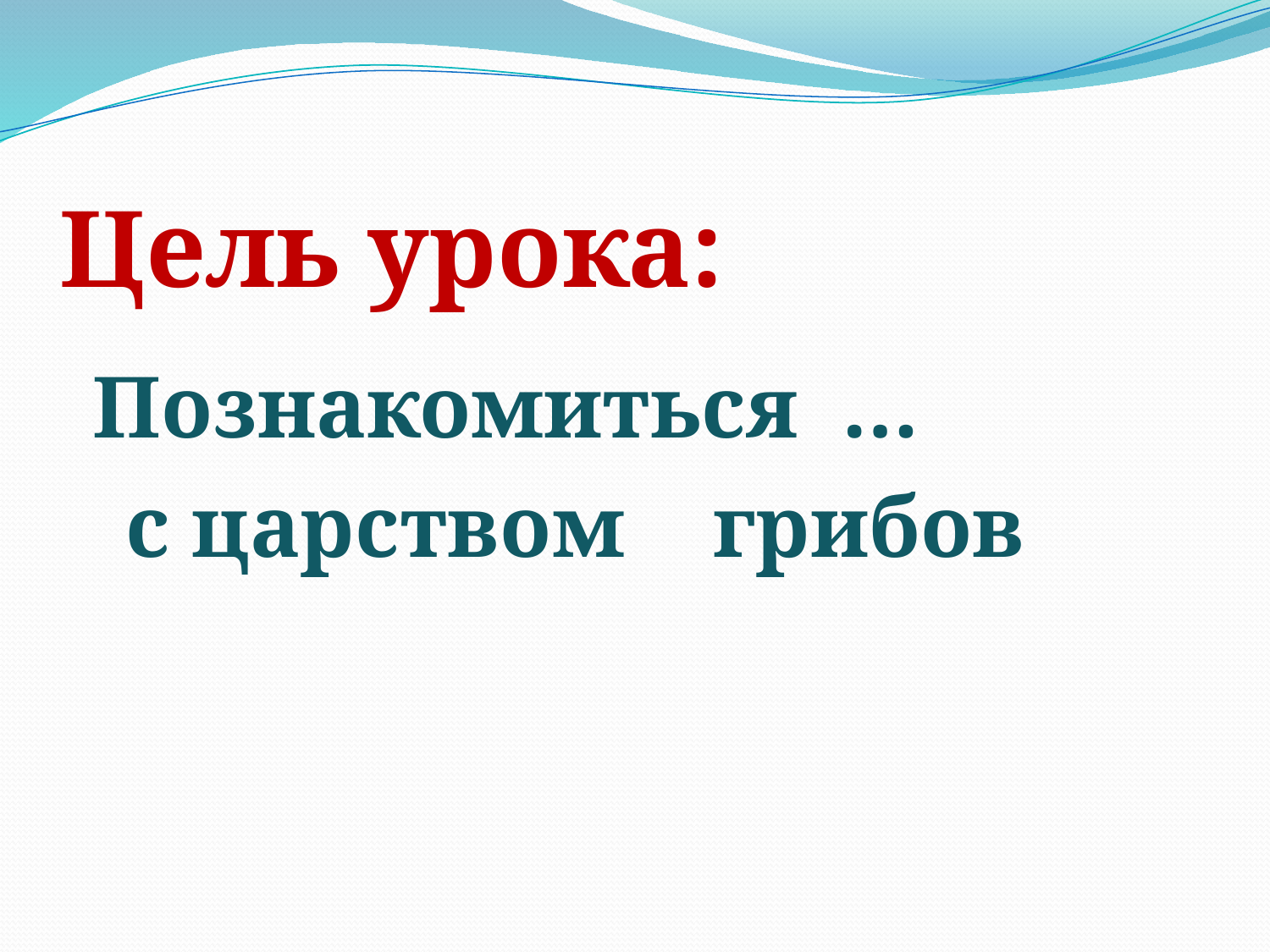

# Цель урока:
 Познакомиться  …
 с царством    грибов